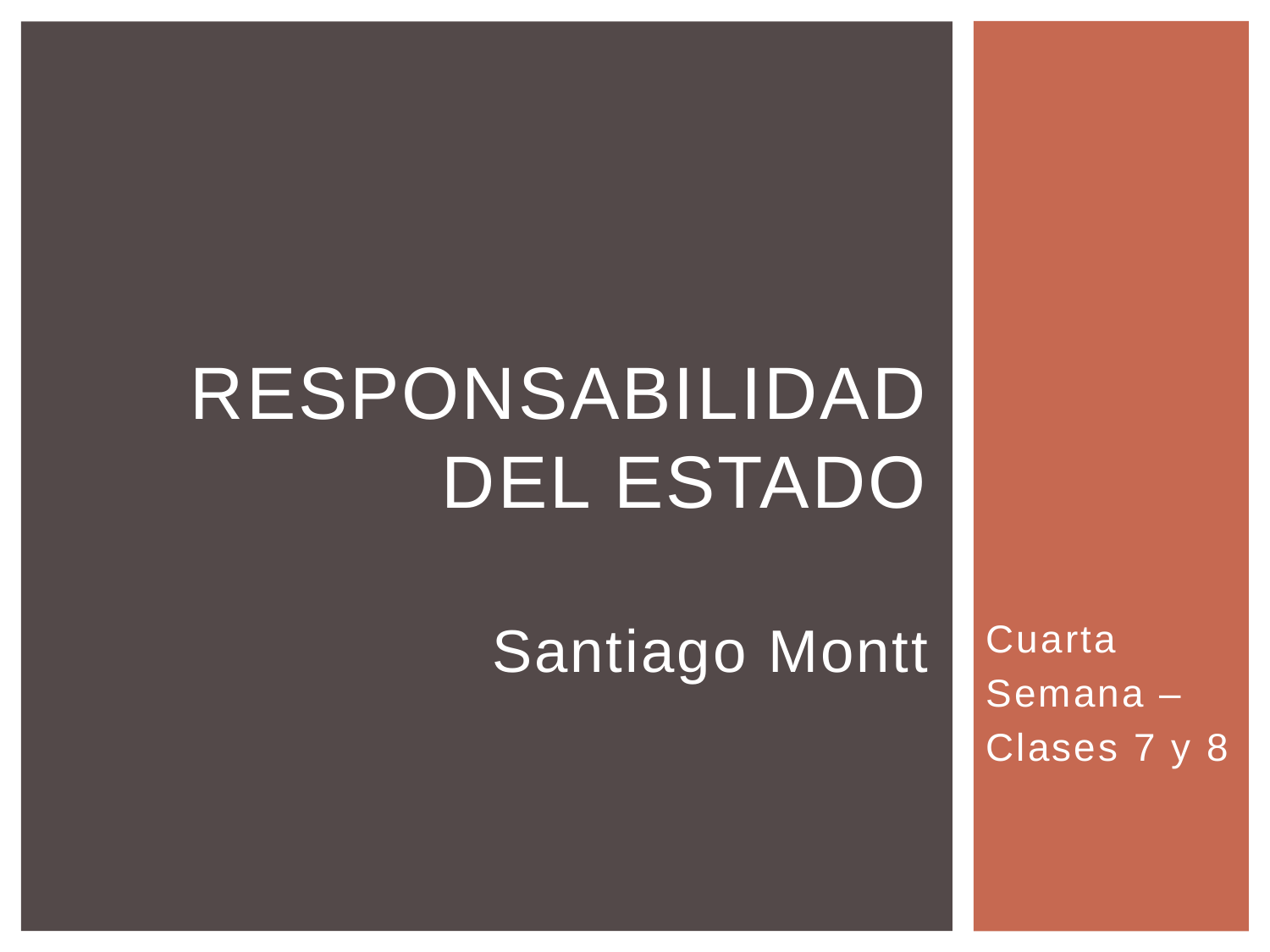

# Responsabilidad del Estado Santiago Montt
Cuarta
Semana –
Clases 7 y 8